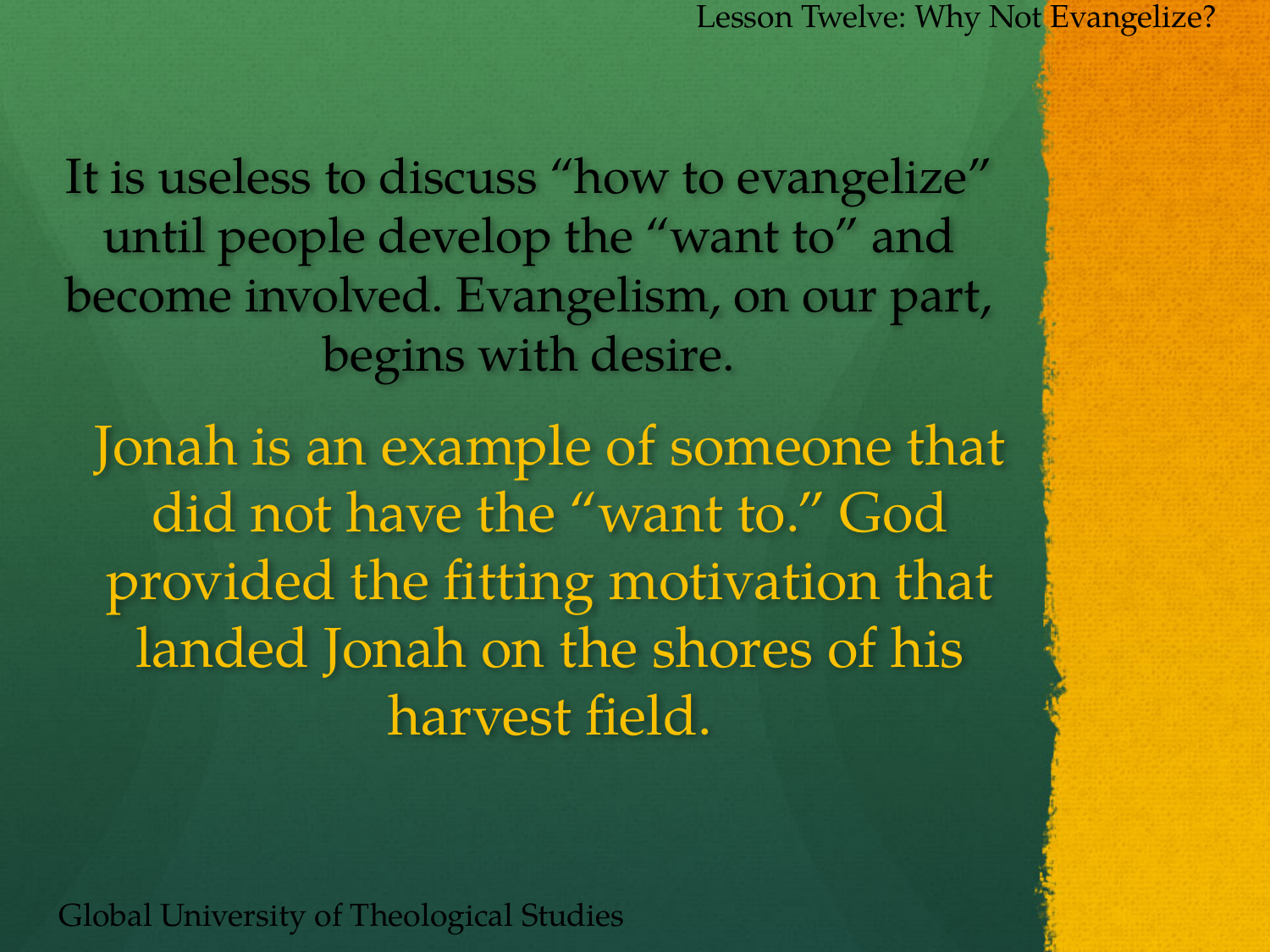

Lesson Twelve: Why Not Evangelize?

It is useless to discuss “how to evangelize” until people develop the “want to” and become involved. Evangelism, on our part, begins with desire.
Jonah is an example of someone that did not have the “want to.” God provided the fitting motivation that landed Jonah on the shores of his harvest field.
Global University of Theological Studies